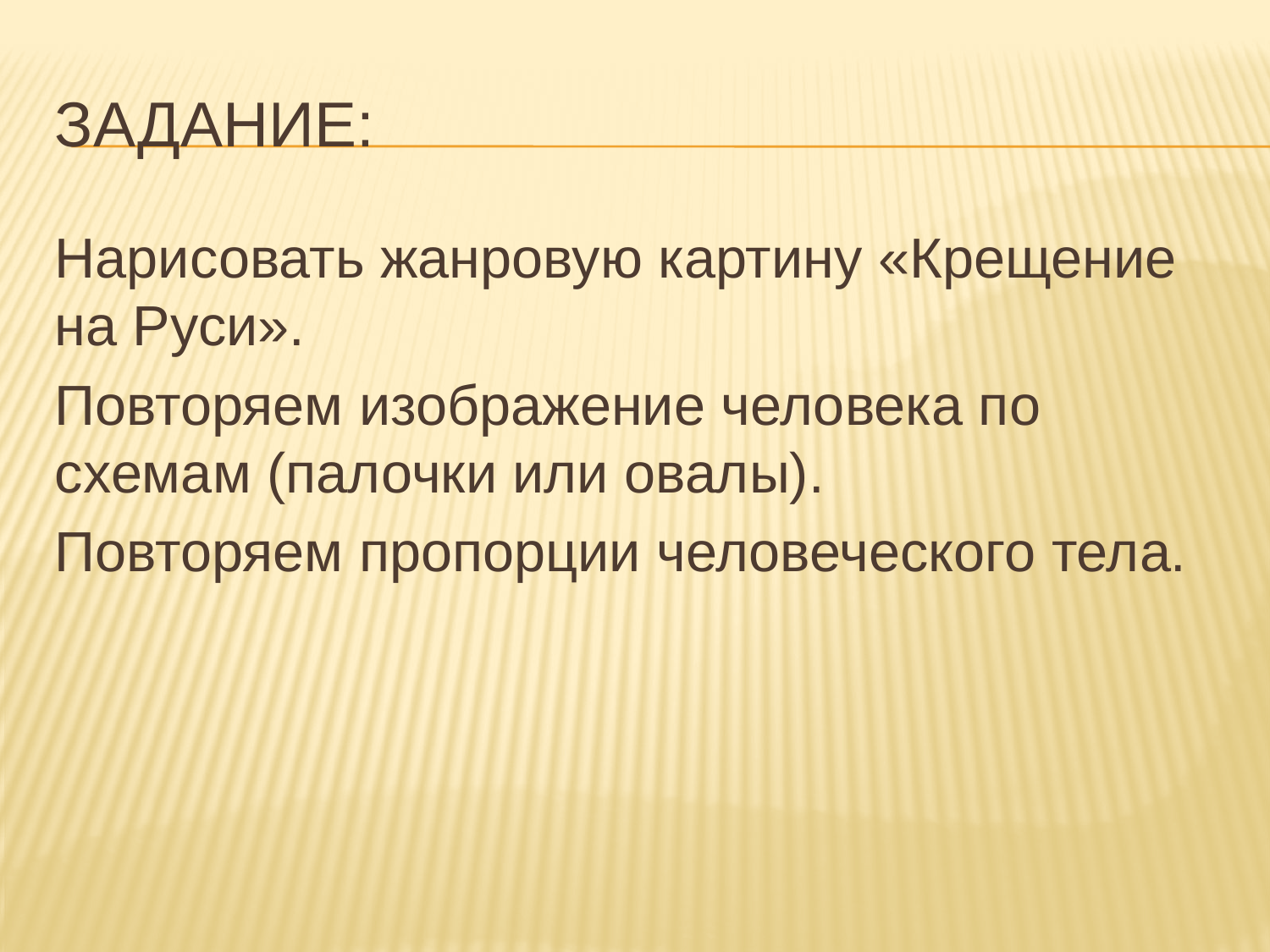

# Задание:
Нарисовать жанровую картину «Крещение на Руси».
Повторяем изображение человека по схемам (палочки или овалы).
Повторяем пропорции человеческого тела.